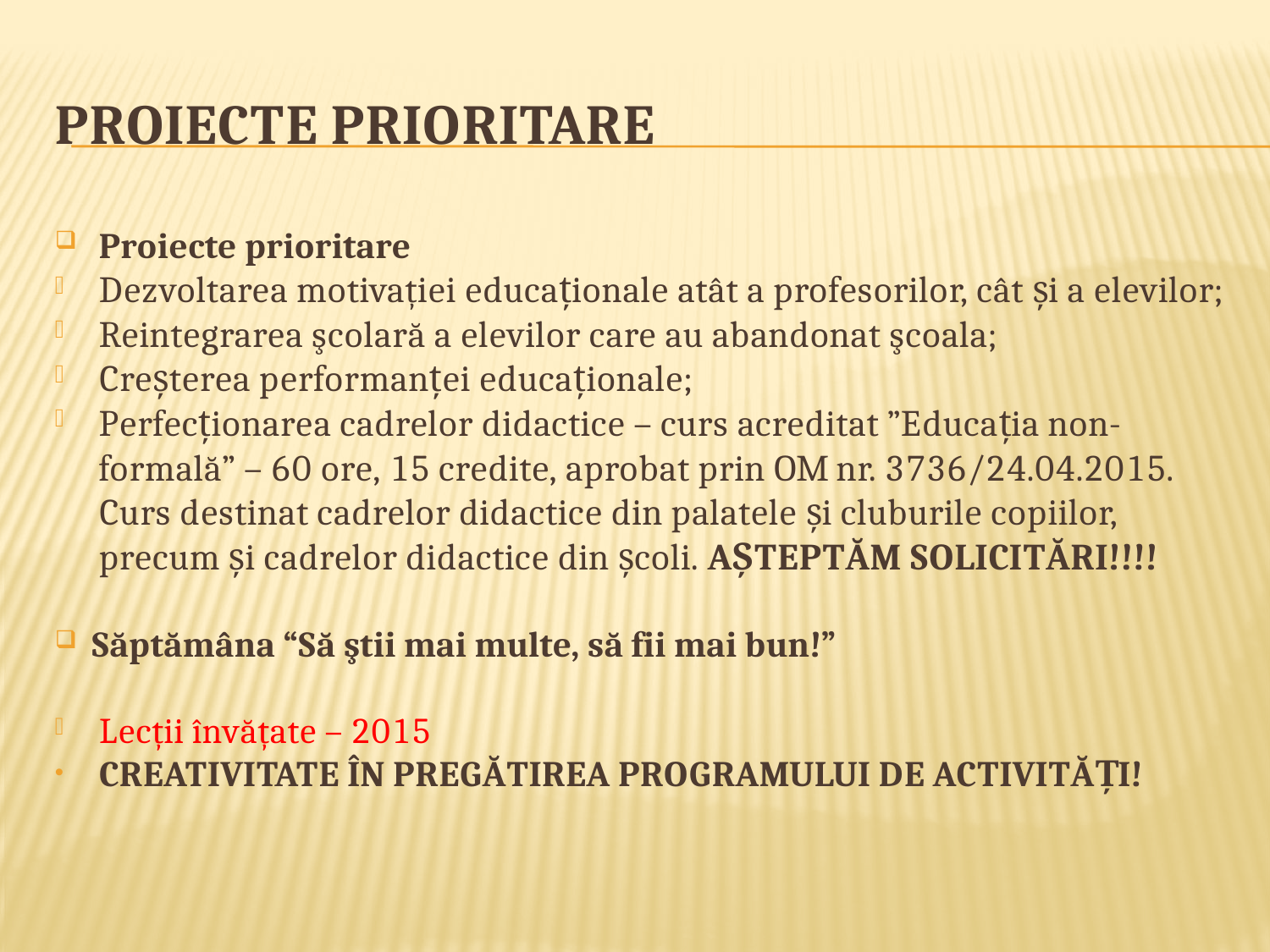

# Proiecte prioritare
Proiecte prioritare
Dezvoltarea motivaţiei educaționale atât a profesorilor, cât și a elevilor;
Reintegrarea şcolară a elevilor care au abandonat şcoala;
Creșterea performanței educaționale;
Perfecționarea cadrelor didactice – curs acreditat ”Educația non-formală” – 60 ore, 15 credite, aprobat prin OM nr. 3736/24.04.2015. Curs destinat cadrelor didactice din palatele și cluburile copiilor, precum și cadrelor didactice din școli. AȘTEPTĂM SOLICITĂRI!!!!

Săptămâna “Să ştii mai multe, să fii mai bun!”

Lecţii învăţate – 2015
CREATIVITATE ÎN PREGĂTIREA PROGRAMULUI DE ACTIVITĂȚI!